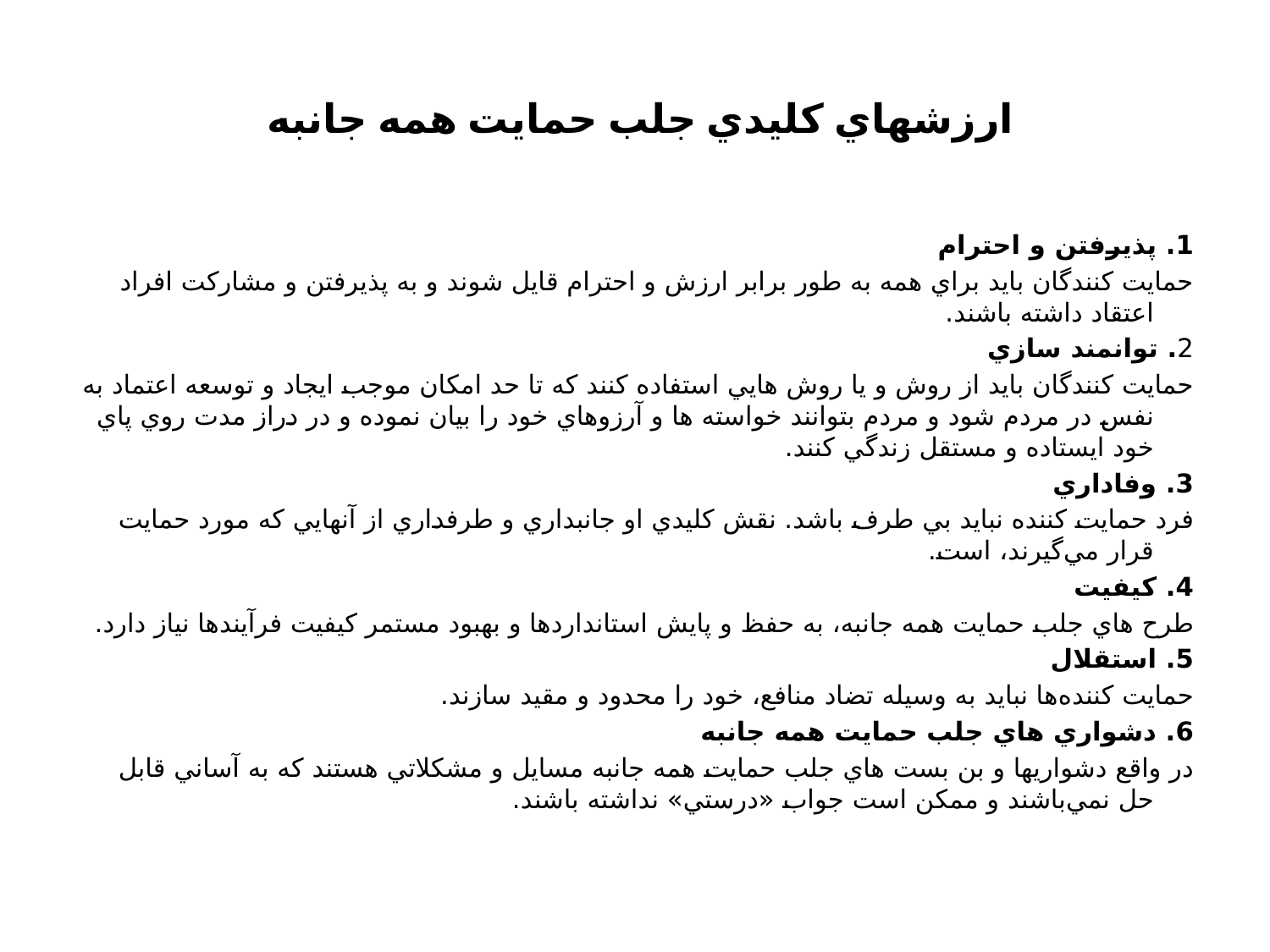

# ارزشهاي کليدي جلب حمايت همه جانبه
1. پذيرفتن و احترام
حمايت کنندگان بايد براي همه به طور برابر ارزش و احترام قايل شوند و به پذيرفتن و مشارکت افراد اعتقاد داشته باشند.
2. توانمند سازي
حمايت کنندگان بايد از روش و يا روش هايي استفاده کنند که تا حد امکان موجب ايجاد و توسعه اعتماد به نفس در مردم شود و مردم بتوانند خواسته ها و آرزوهاي خود را بيان نموده و در دراز مدت روي پاي خود ايستاده و مستقل زندگي کنند.
3. وفاداري
فرد حمايت کننده نبايد بي طرف باشد. نقش کليدي او جانبداري و طرفداري از آنهايي که مورد حمايت قرار مي‌گيرند، است.
4. کيفيت
طرح هاي جلب حمايت همه جانبه، به حفظ و پايش استانداردها و بهبود مستمر کيفيت فرآيندها نياز دارد.
5. استقلال
حمايت کننده‌ها نبايد به وسيله تضاد منافع، خود را محدود و مقيد سازند.
6. دشواري هاي جلب حمايت همه جانبه
در واقع دشواريها و بن بست هاي جلب حمايت همه جانبه مسايل و مشکلاتي هستند که به آساني قابل حل نمي‌باشند و ممکن است جواب «درستي» نداشته باشند.